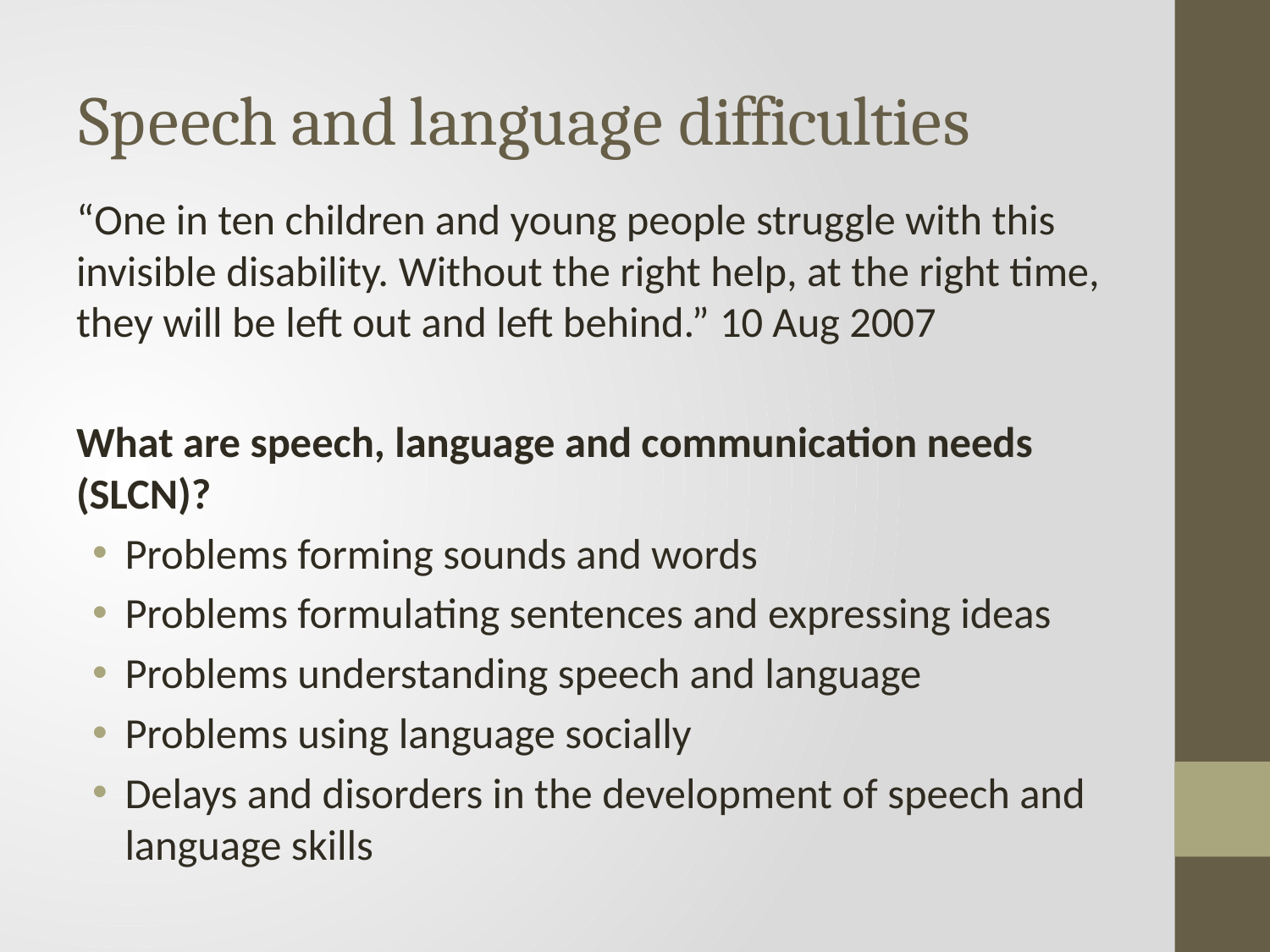

# Speech and language difficulties
“One in ten children and young people struggle with this invisible disability. Without the right help, at the right time, they will be left out and left behind.” 10 Aug 2007

What are speech, language and communication needs (SLCN)?
Problems forming sounds and words
Problems formulating sentences and expressing ideas
Problems understanding speech and language
Problems using language socially
Delays and disorders in the development of speech and language skills